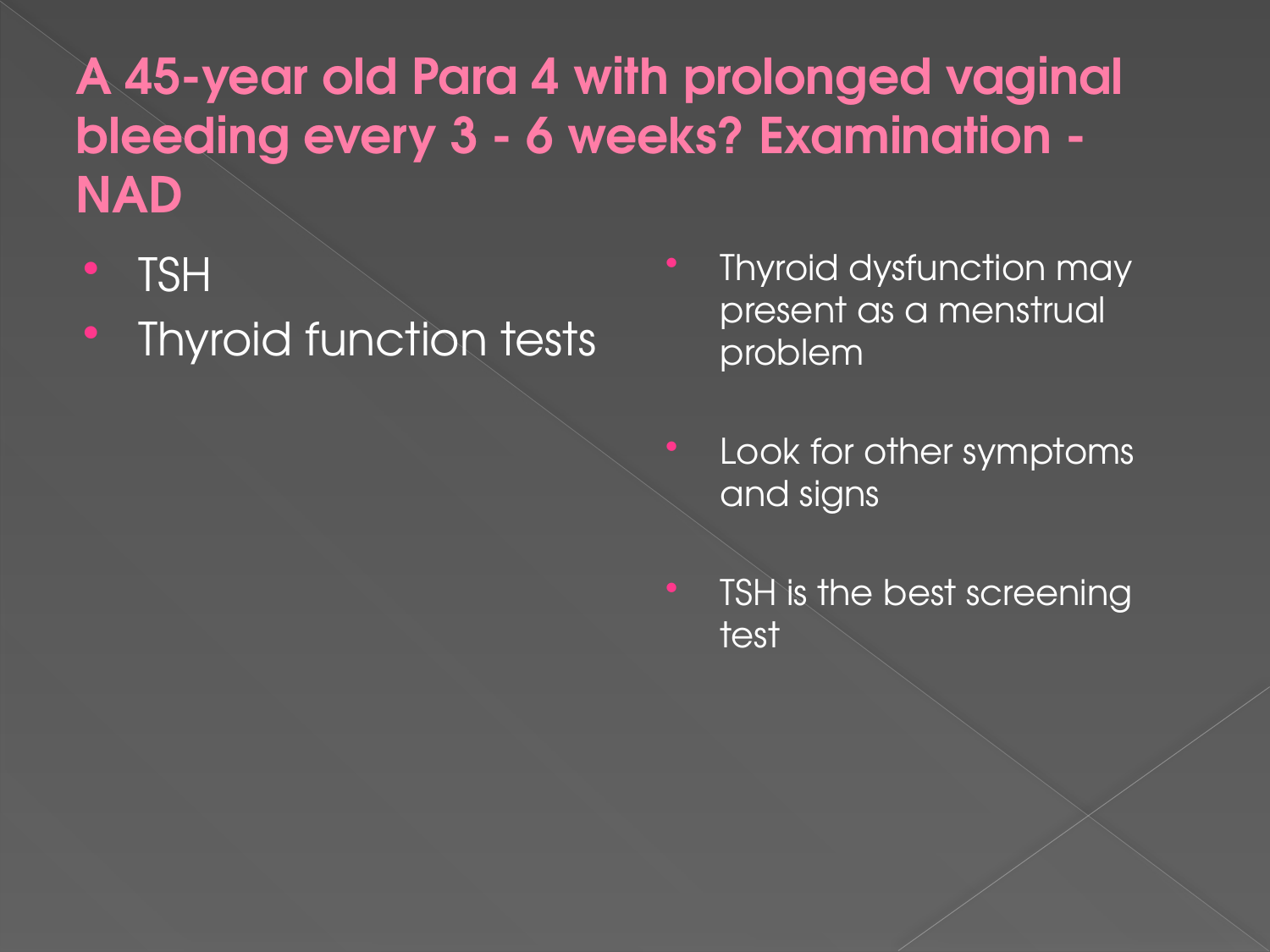

# A 45-year old Para 4 with prolonged vaginal bleeding every 3 - 6 weeks? Examination - NAD
TSH
Thyroid function tests

Thyroid dysfunction may present as a menstrual problem

Look for other symptoms and signs

TSH is the best screening test